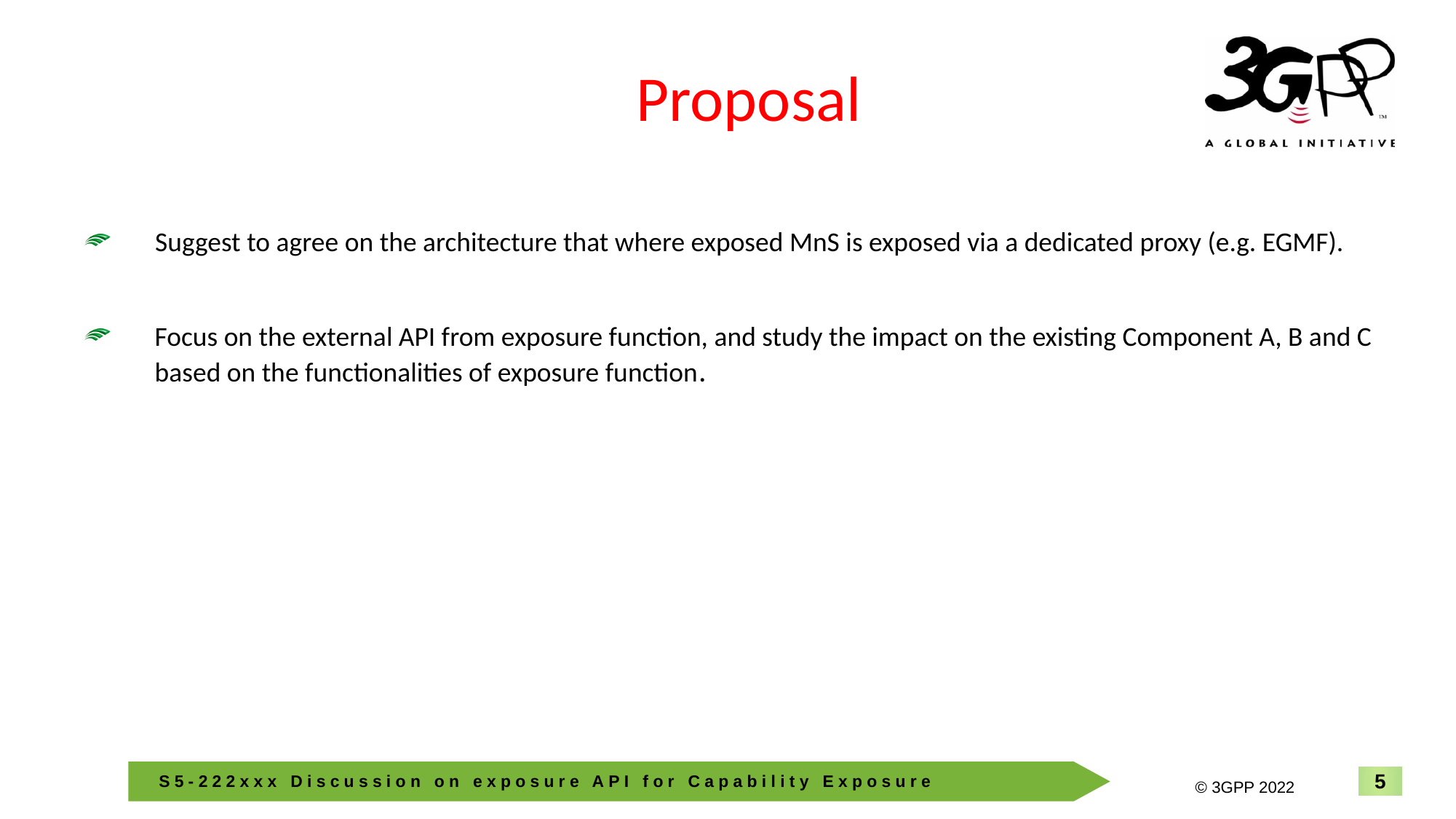

# Proposal
Suggest to agree on the architecture that where exposed MnS is exposed via a dedicated proxy (e.g. EGMF).
Focus on the external API from exposure function, and study the impact on the existing Component A, B and C based on the functionalities of exposure function.